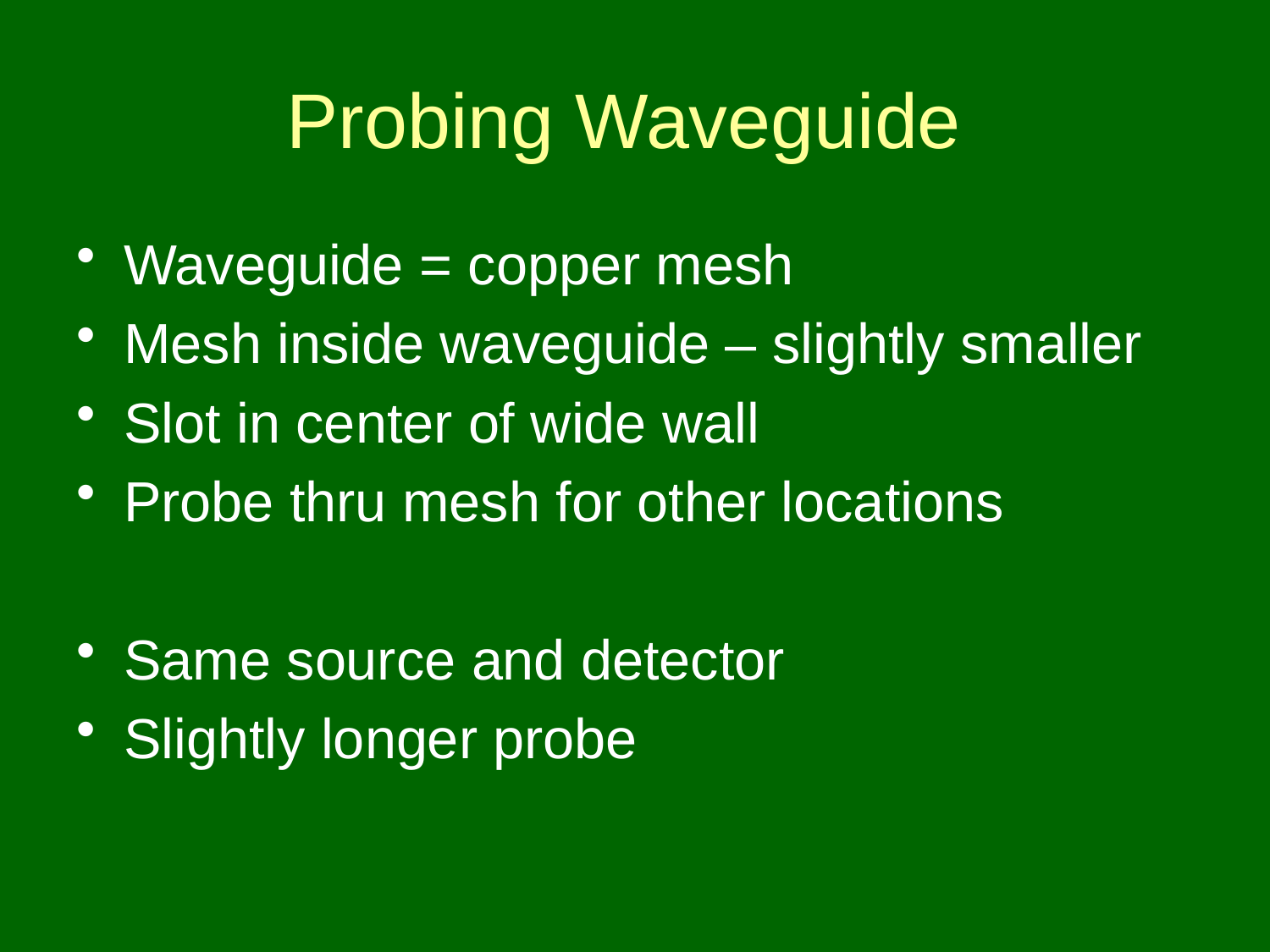

# Probing Waveguide
Waveguide = copper mesh
Mesh inside waveguide – slightly smaller
Slot in center of wide wall
Probe thru mesh for other locations

Same source and detector
Slightly longer probe